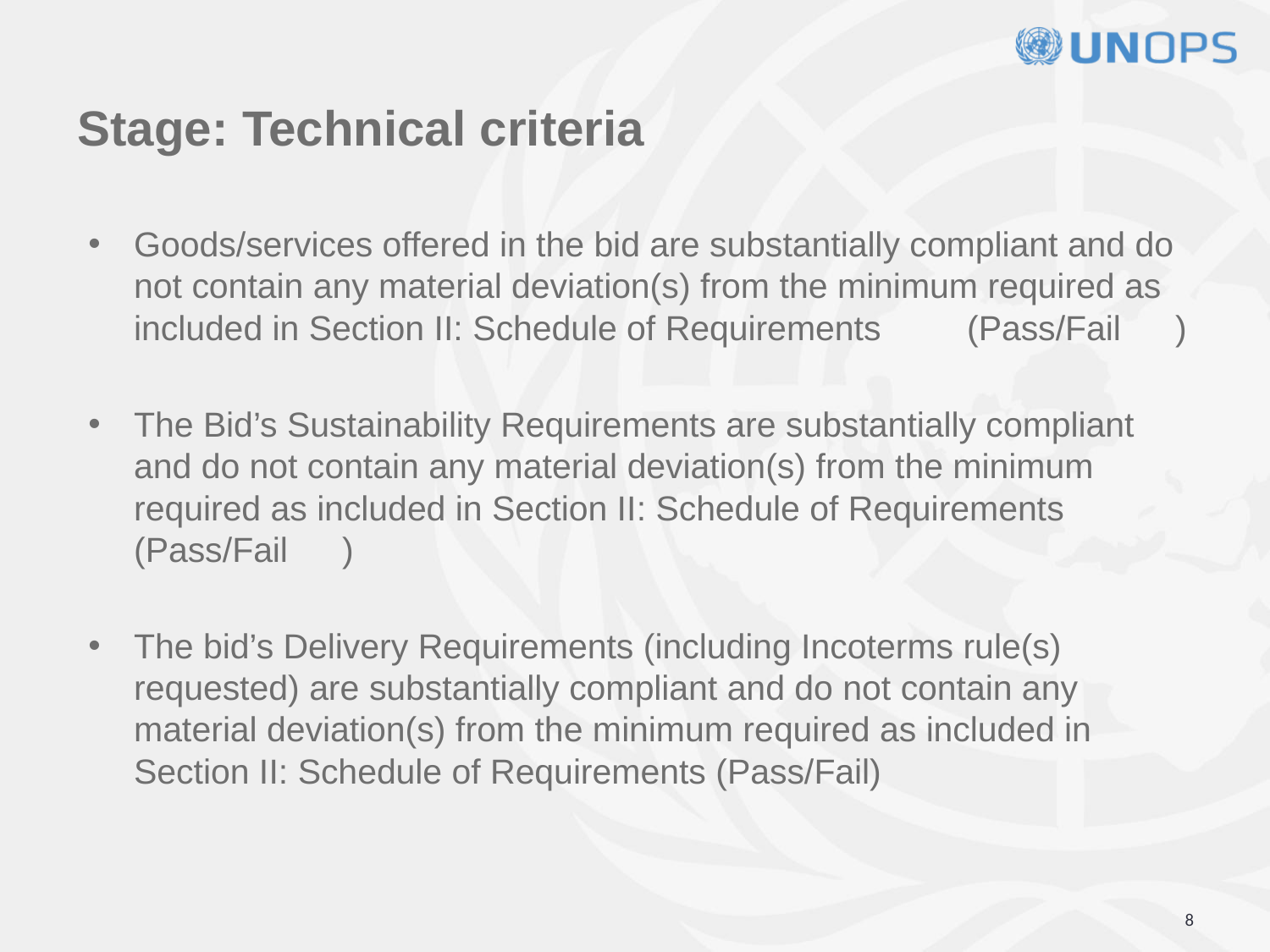

# Stage: Technical criteria
Goods/services offered in the bid are substantially compliant and do not contain any material deviation(s) from the minimum required as included in Section II: Schedule of Requirements	(Pass/Fail	)

The Bid’s Sustainability Requirements are substantially compliant and do not contain any material deviation(s) from the minimum required as included in Section II: Schedule of Requirements	(Pass/Fail	)

The bid’s Delivery Requirements (including Incoterms rule(s) requested) are substantially compliant and do not contain any material deviation(s) from the minimum required as included in Section II: Schedule of Requirements (Pass/Fail)
8